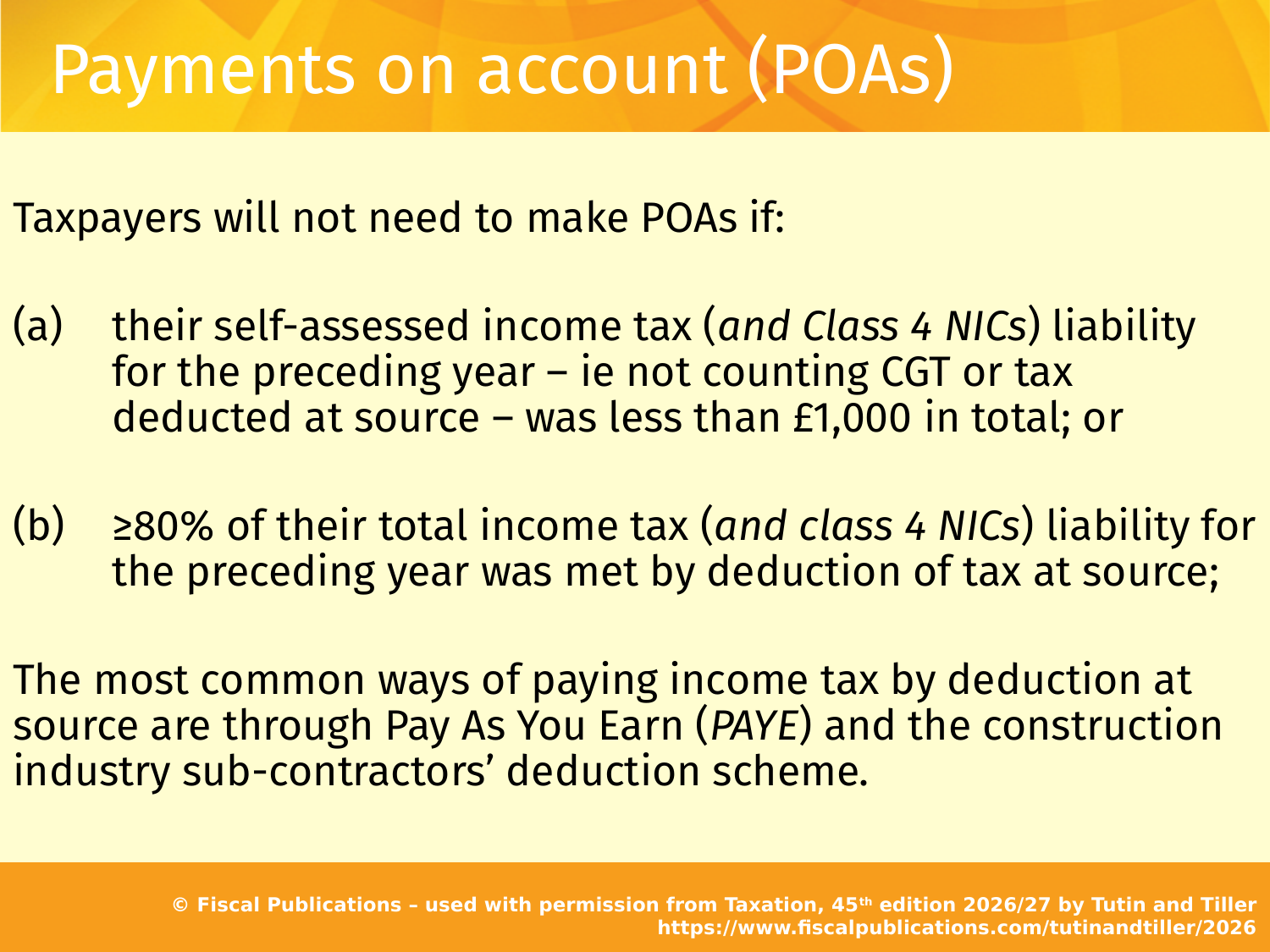

# Payments on account (POAs)

Taxpayers will not need to make POAs if:

(a)	their self-assessed income tax (and Class 4 NICs) liability for the preceding year – ie not counting CGT or tax deducted at source – was less than £1,000 in total; or

(b)	≥80% of their total income tax (and class 4 NICs) liability for the preceding year was met by deduction of tax at source;

The most common ways of paying income tax by deduction at source are through Pay As You Earn (PAYE) and the construction industry sub-contractors’ deduction scheme.